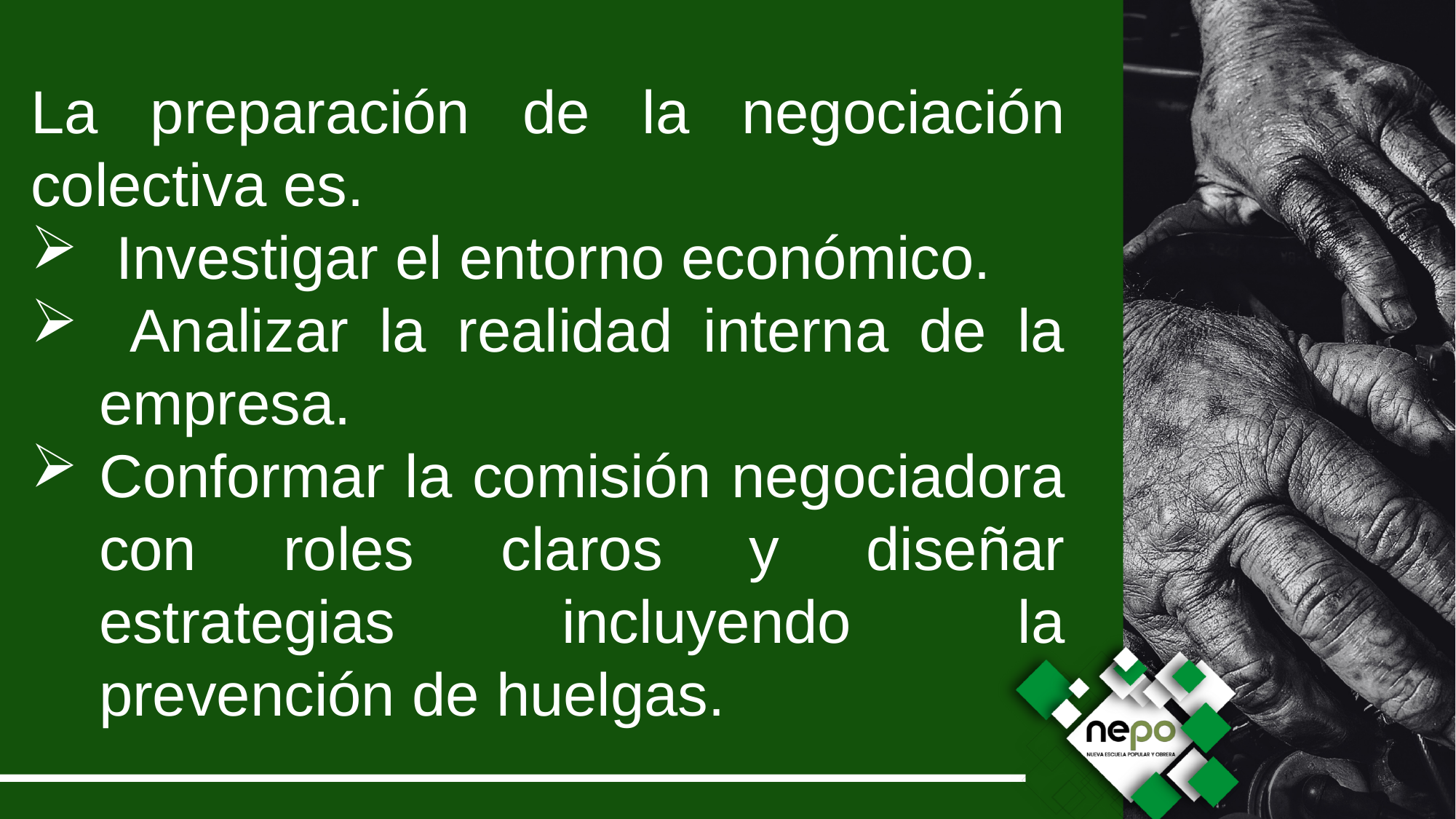

La preparación de la negociación colectiva es.
 Investigar el entorno económico.
 Analizar la realidad interna de la empresa.
Conformar la comisión negociadora con roles claros y diseñar estrategias incluyendo la prevención de huelgas.